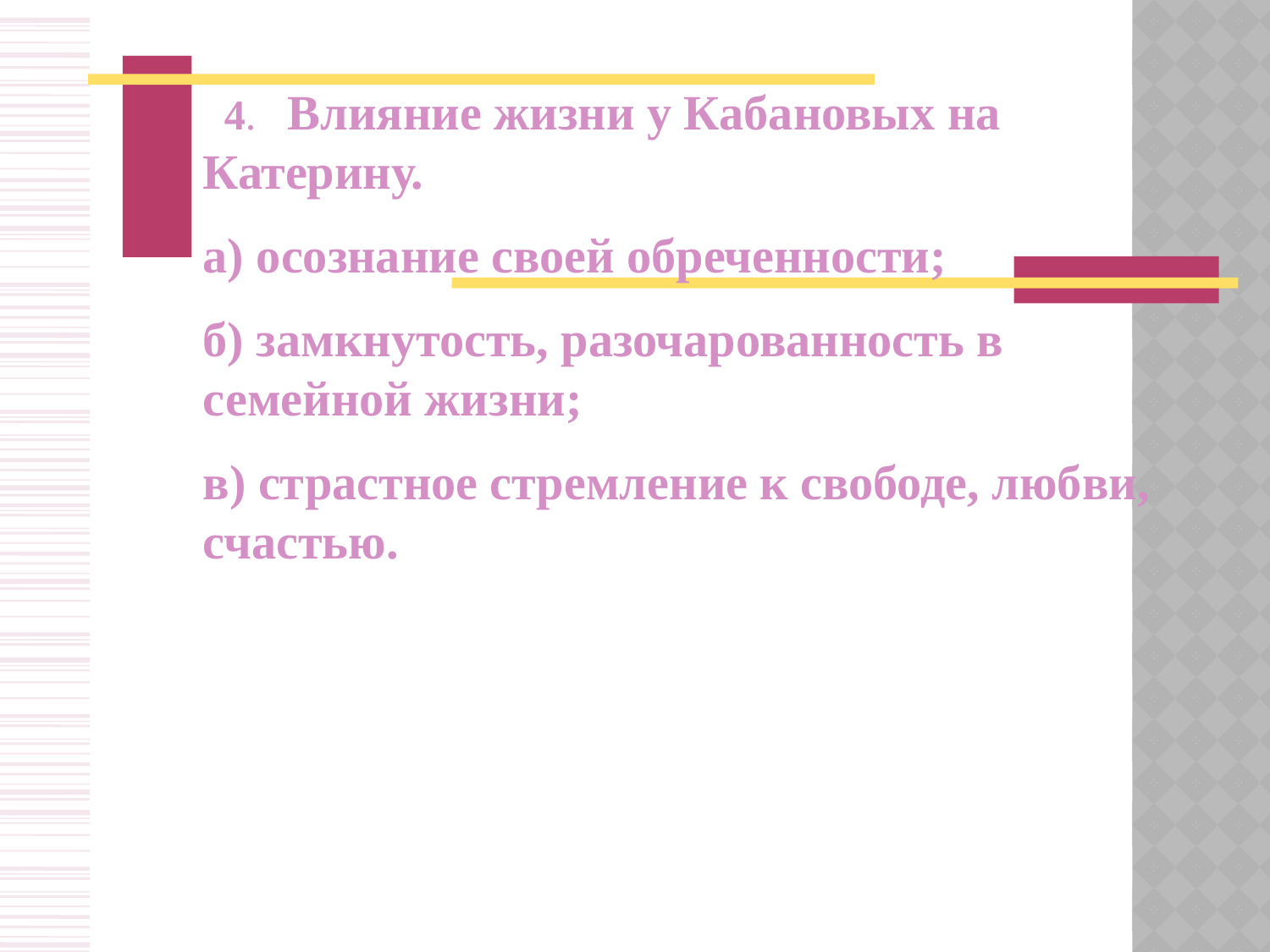

4.   Влияние жизни у Кабановых на Катерину.
а) осознание своей обреченности;
б) замкнутость, разочарованность в семейной жизни;
в) страстное стремление к свободе, любви, счастью.